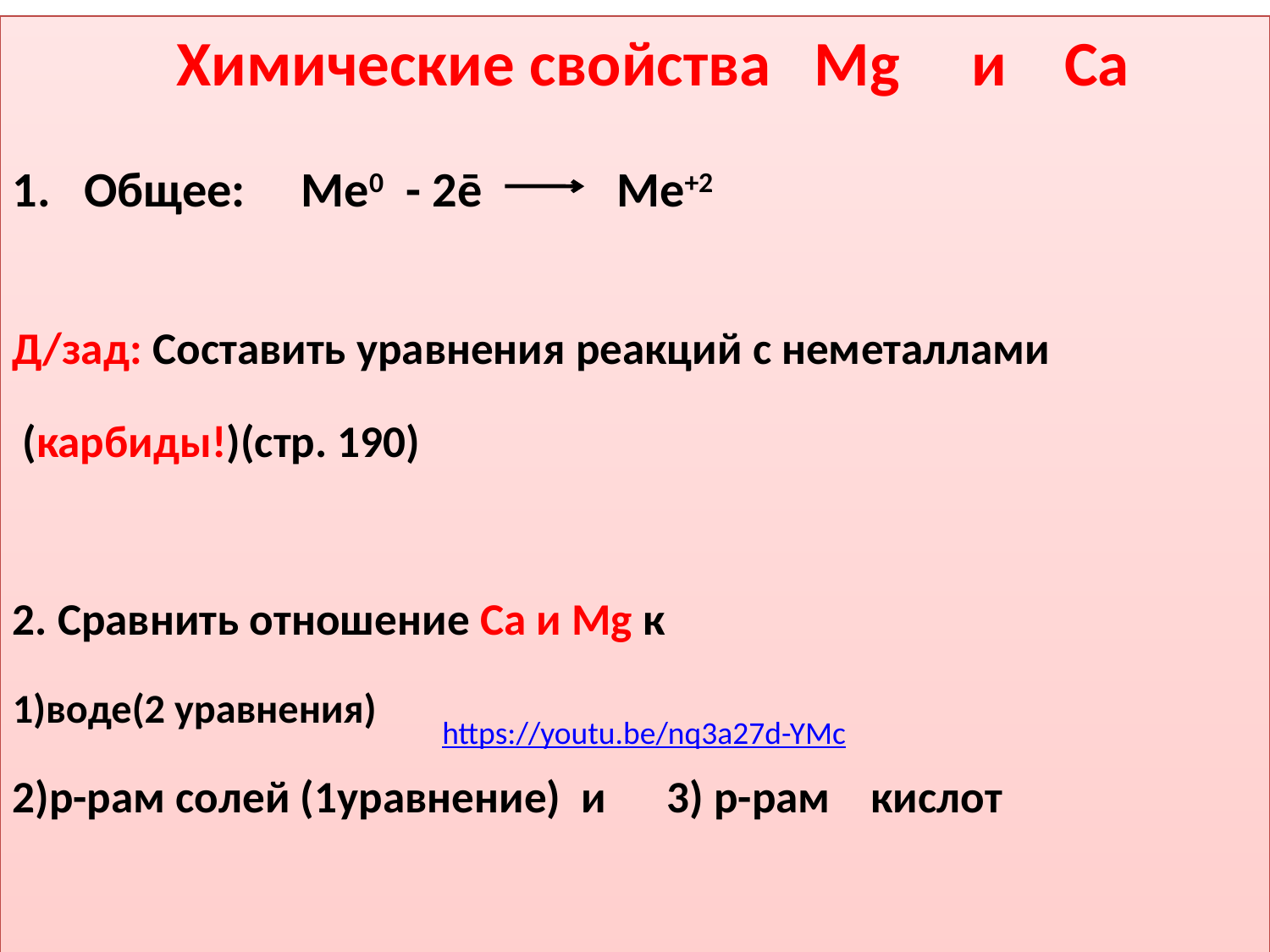

Химические свойства   Мg     и    Са

Общее:     Ме0  - 2ē            Ме+2

Д/зад: Составить уравнения реакций с неметаллами
 (карбиды!)(стр. 190)
2. Сравнить отношение Са и Mg к
1)воде(2 уравнения)       https://youtu.be/nq3a27d-YMc
2)р-рам солей (1уравнение)  и      3) р-рам    кислот
3. Особенности свойств Мg    (2 уравнения)
стр.191! Экзамен! https://youtu.be/Xa0bxgtMQpY
https://youtu.be/e6n-IxLRQTI